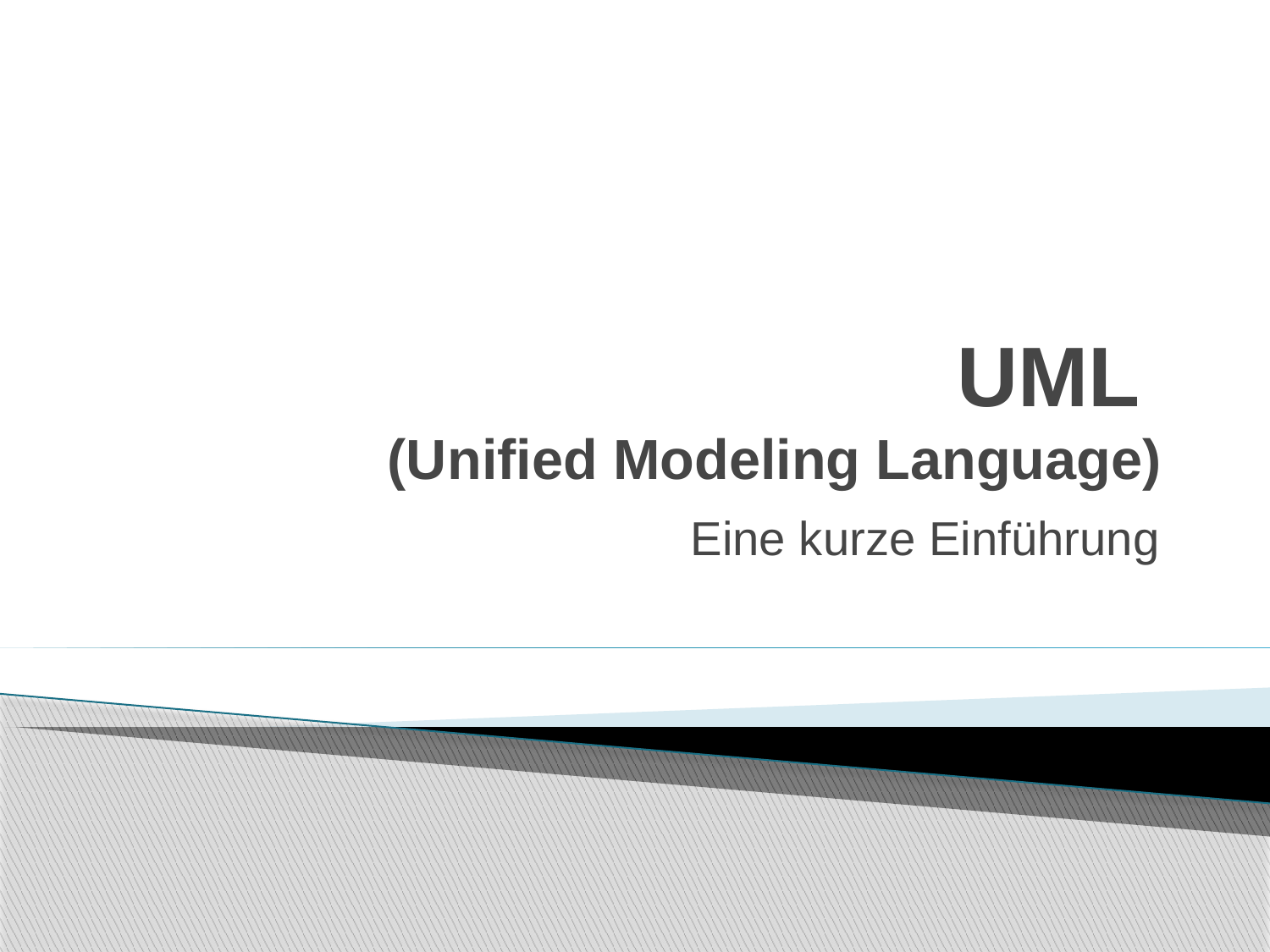

# UML (Unified Modeling Language)
Eine kurze Einführung